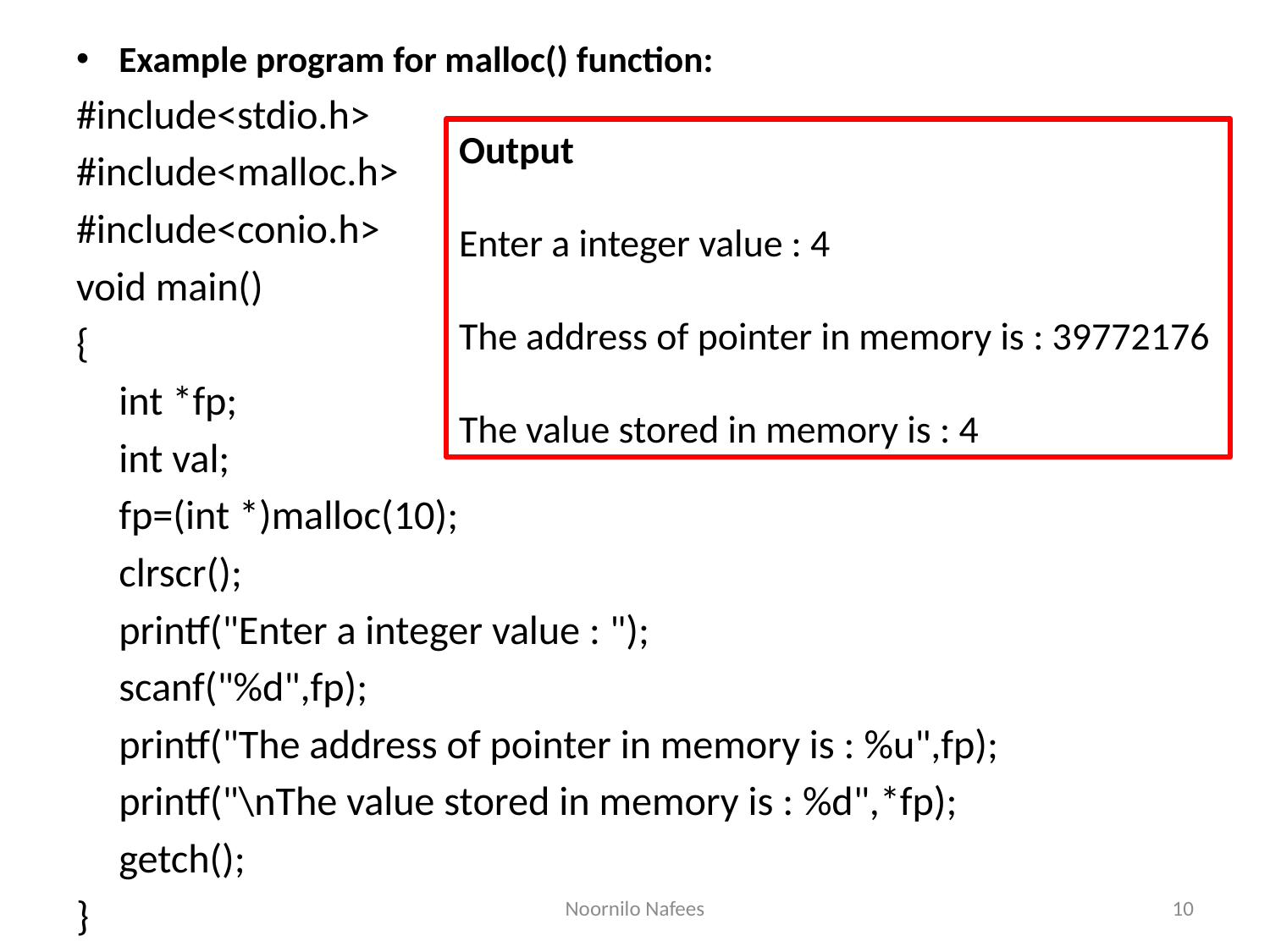

Example program for malloc() function:
#include<stdio.h>
#include<malloc.h>
#include<conio.h>
void main()
{
	int *fp;
	int val;
	fp=(int *)malloc(10);
	clrscr();
	printf("Enter a integer value : ");
	scanf("%d",fp);
	printf("The address of pointer in memory is : %u",fp);
	printf("\nThe value stored in memory is : %d",*fp);
	getch();
}

Output

Enter a integer value : 4
The address of pointer in memory is : 39772176
The value stored in memory is : 4
Noornilo Nafees
10